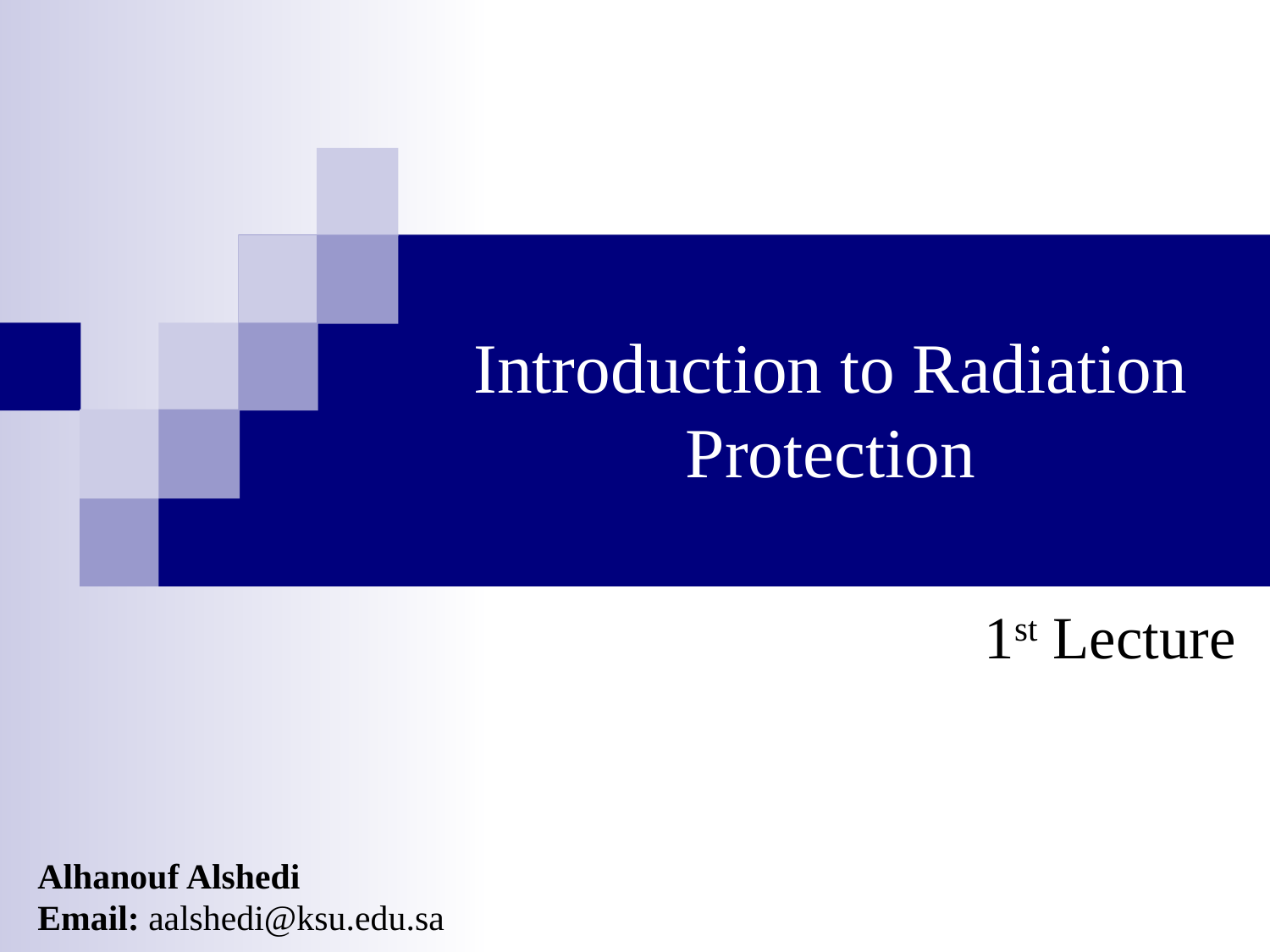

# Introduction to Radiation Protection
1st Lecture
Alhanouf Alshedi
Email: aalshedi@ksu.edu.sa